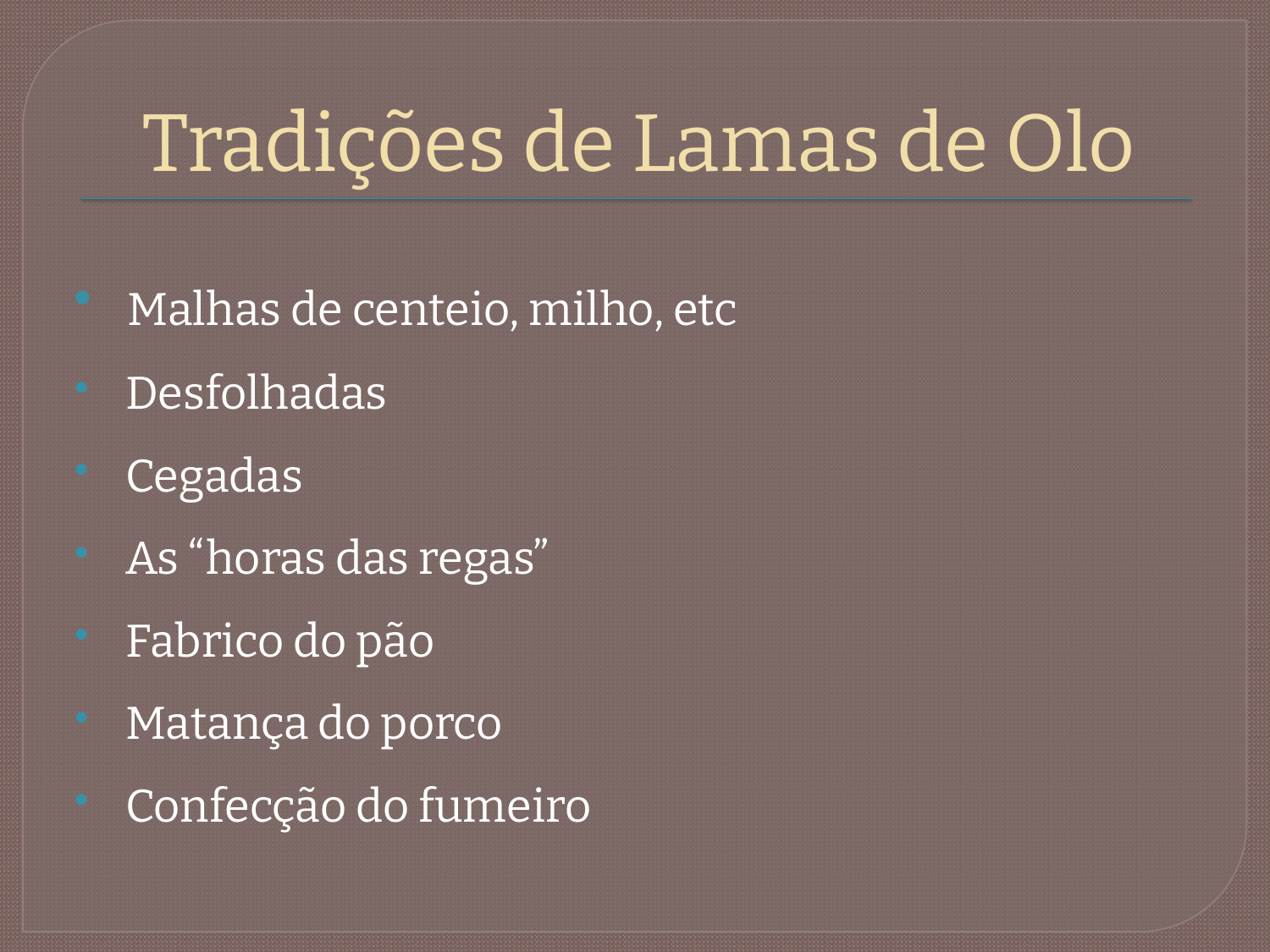

# Tradições de Lamas de Olo
 Malhas de centeio, milho, etc
 Desfolhadas
 Cegadas
 As “horas das regas”
 Fabrico do pão
 Matança do porco
 Confecção do fumeiro